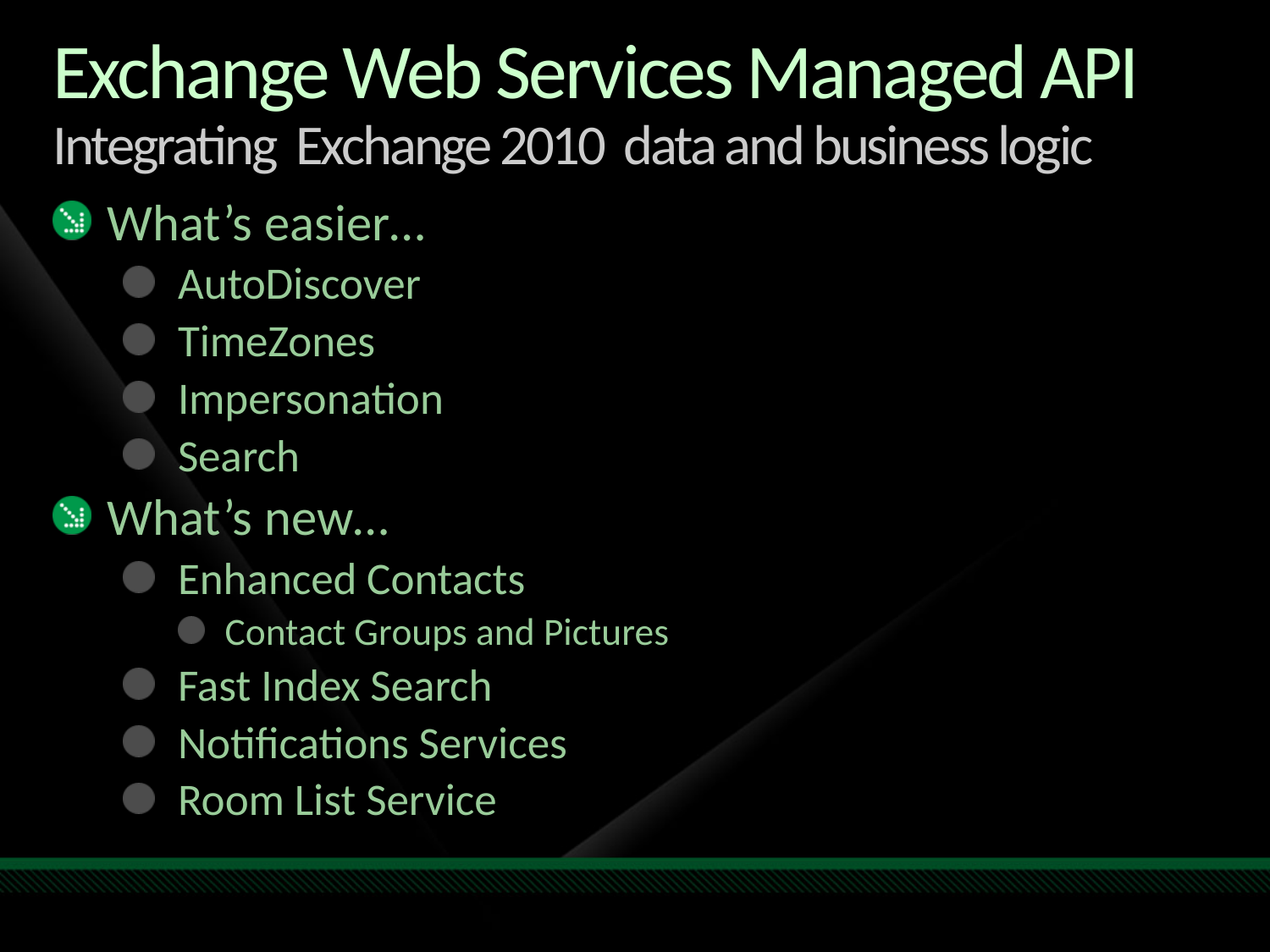

# Exchange Web Services Managed API Integrating  Exchange 2010  data and business logic
What’s easier…
AutoDiscover
TimeZones
Impersonation
Search
What’s new…
Enhanced Contacts
Contact Groups and Pictures
Fast Index Search
Notifications Services
Room List Service